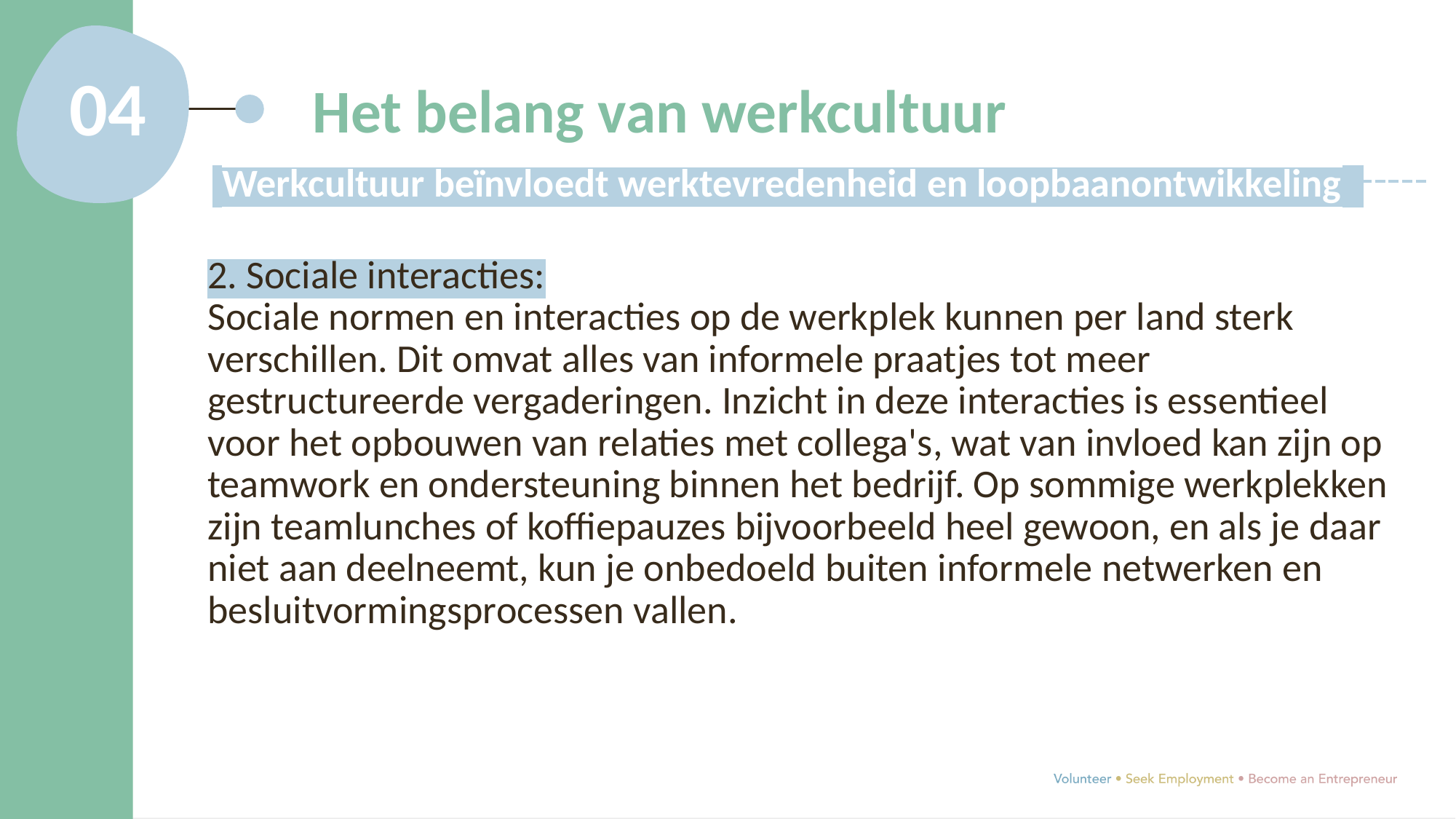

04
Het belang van werkcultuur

 Werkcultuur beïnvloedt werktevredenheid en loopbaanontwikkeling:
2. Sociale interacties:
Sociale normen en interacties op de werkplek kunnen per land sterk verschillen. Dit omvat alles van informele praatjes tot meer gestructureerde vergaderingen. Inzicht in deze interacties is essentieel voor het opbouwen van relaties met collega's, wat van invloed kan zijn op teamwork en ondersteuning binnen het bedrijf. Op sommige werkplekken zijn teamlunches of koffiepauzes bijvoorbeeld heel gewoon, en als je daar niet aan deelneemt, kun je onbedoeld buiten informele netwerken en besluitvormingsprocessen vallen.